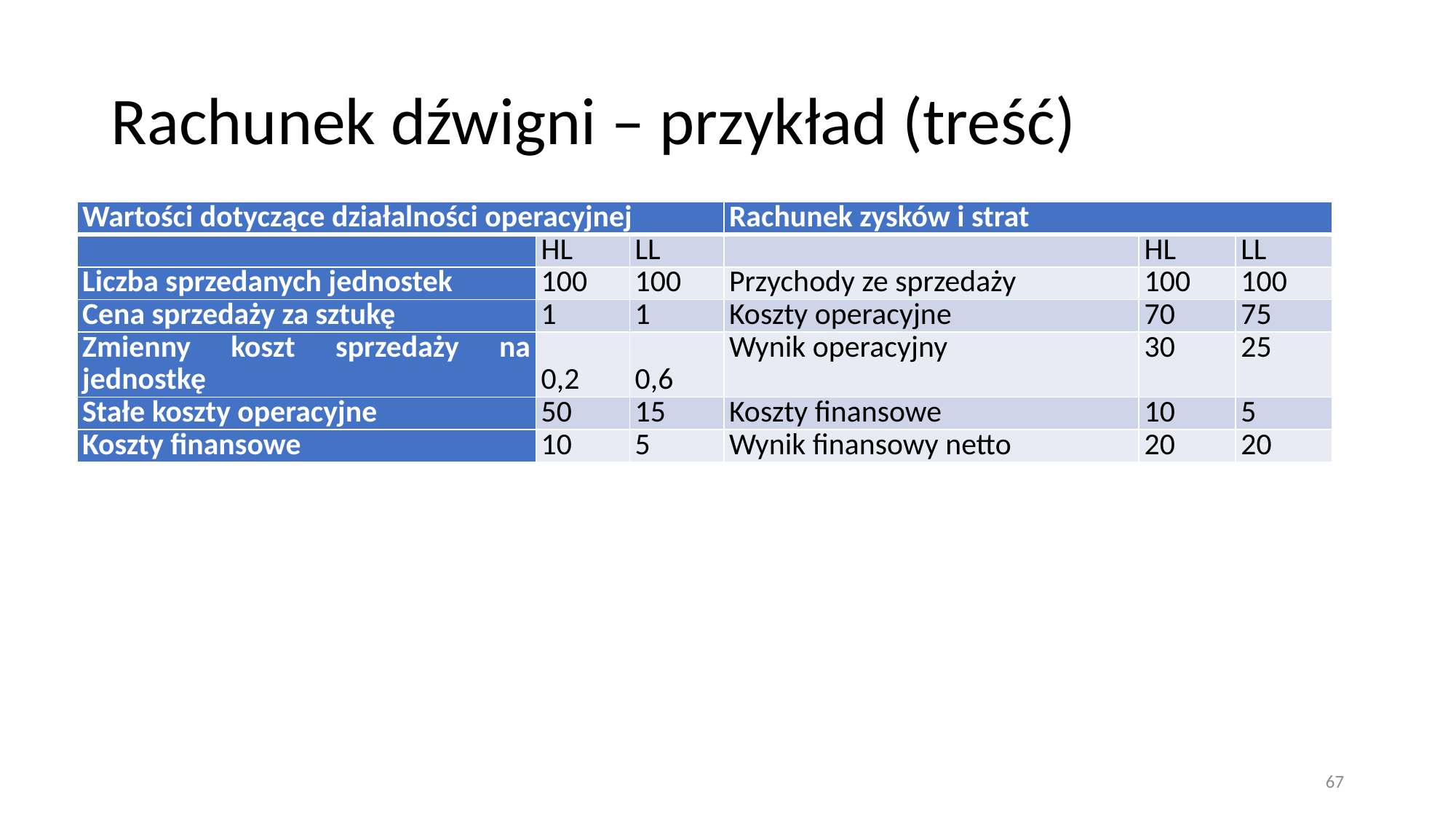

# Rachunek dźwigni – przykład (treść)
| Wartości dotyczące działalności operacyjnej |  |  | Rachunek zysków i strat |  |  |
| --- | --- | --- | --- | --- | --- |
|  | HL | LL |  | HL | LL |
| Liczba sprzedanych jednostek | 100 | 100 | Przychody ze sprzedaży | 100 | 100 |
| Cena sprzedaży za sztukę | 1 | 1 | Koszty operacyjne | 70 | 75 |
| Zmienny koszt sprzedaży na jednostkę | 0,2 | 0,6 | Wynik operacyjny | 30 | 25 |
| Stałe koszty operacyjne | 50 | 15 | Koszty finansowe | 10 | 5 |
| Koszty finansowe | 10 | 5 | Wynik finansowy netto | 20 | 20 |
67